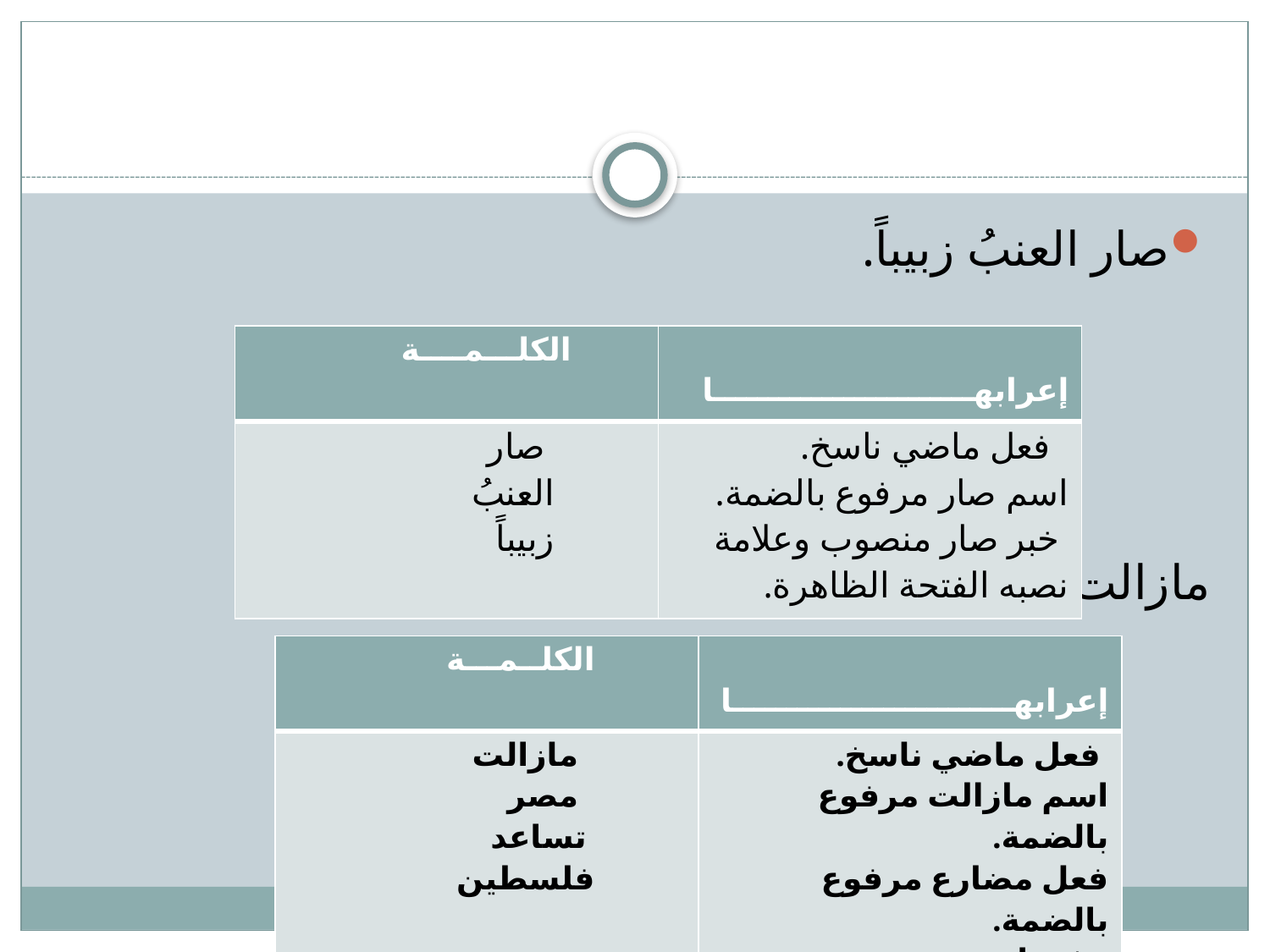

#
صار العنبُ زبيباً.

مازالت مصر تساعد فلسطين.

| الكلـــمــــة | إعرابهــــــــــــــــــــــــا |
| --- | --- |
| صار العنبُ زبيباً | فعل ماضي ناسخ. اسم صار مرفوع بالضمة. خبر صار منصوب وعلامة نصبه الفتحة الظاهرة. |
| الكلــمـــة | إعرابهــــــــــــــــــــــــــا |
| --- | --- |
| مازالت مصر تساعد فلسطين | فعل ماضي ناسخ. اسم مازالت مرفوع بالضمة. فعل مضارع مرفوع بالضمة. مفعول به منصوب والجملة الفعلية في محل نصب خبر مازالت. |